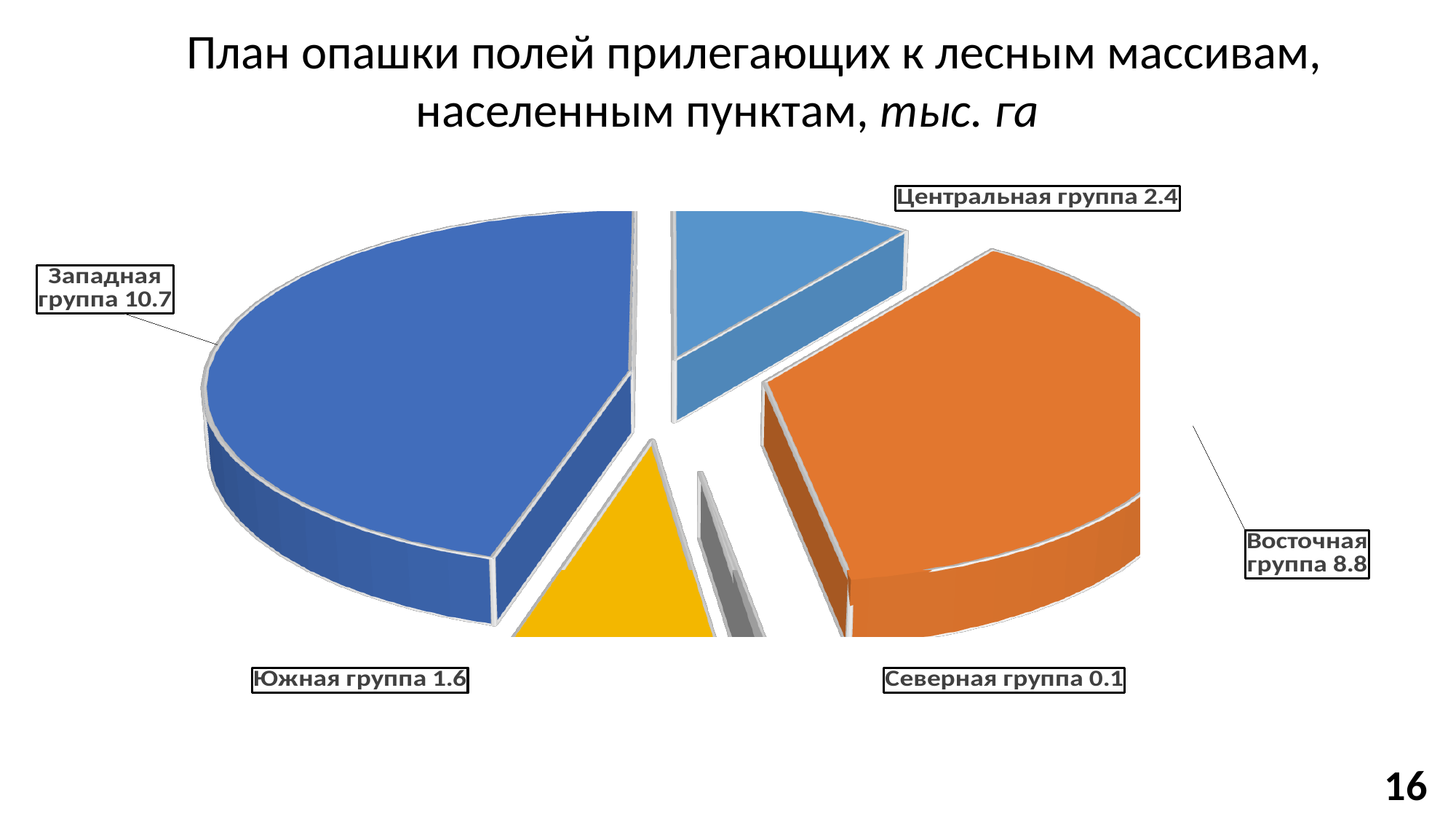

План опашки полей прилегающих к лесным массивам, населенным пунктам, тыс. га

[unsupported chart]

16